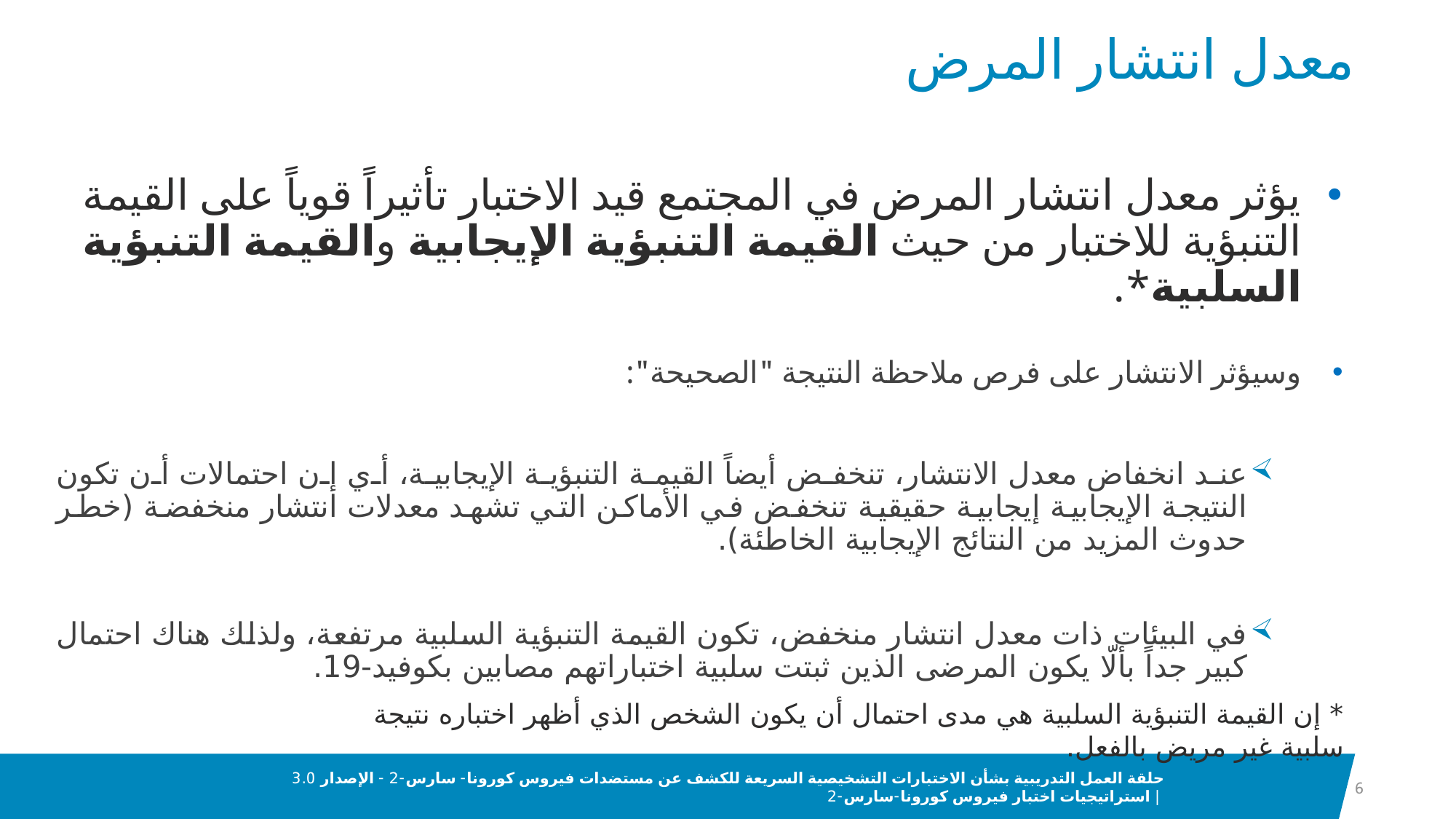

# معدل انتشار المرض
يؤثر معدل انتشار المرض في المجتمع قيد الاختبار تأثيراً قوياً على القيمة التنبؤية للاختبار من حيث القيمة التنبؤية الإيجابية والقيمة التنبؤية السلبية*.

وسيؤثر الانتشار على فرص ملاحظة النتيجة "الصحيحة":

عند انخفاض معدل الانتشار، تنخفض أيضاً القيمة التنبؤية الإيجابية، أي إن احتمالات أن تكون النتيجة الإيجابية إيجابية حقيقية تنخفض في الأماكن التي تشهد معدلات انتشار منخفضة (خطر حدوث المزيد من النتائج الإيجابية الخاطئة).

في البيئات ذات معدل انتشار منخفض، تكون القيمة التنبؤية السلبية مرتفعة، ولذلك هناك احتمال كبير جداً بألّا يكون المرضى الذين ثبتت سلبية اختباراتهم مصابين بكوفيد-19.

* إن القيمة التنبؤية السلبية هي مدى احتمال أن يكون الشخص الذي أظهر اختباره نتيجة سلبية غير مريض بالفعل.

6
حلقة العمل التدريبية بشأن الاختبارات التشخيصية السريعة للكشف عن مستضدات فيروس كورونا- سارس-2 - الإصدار 3.0 | استراتيجيات اختبار فيروس كورونا-سارس-2